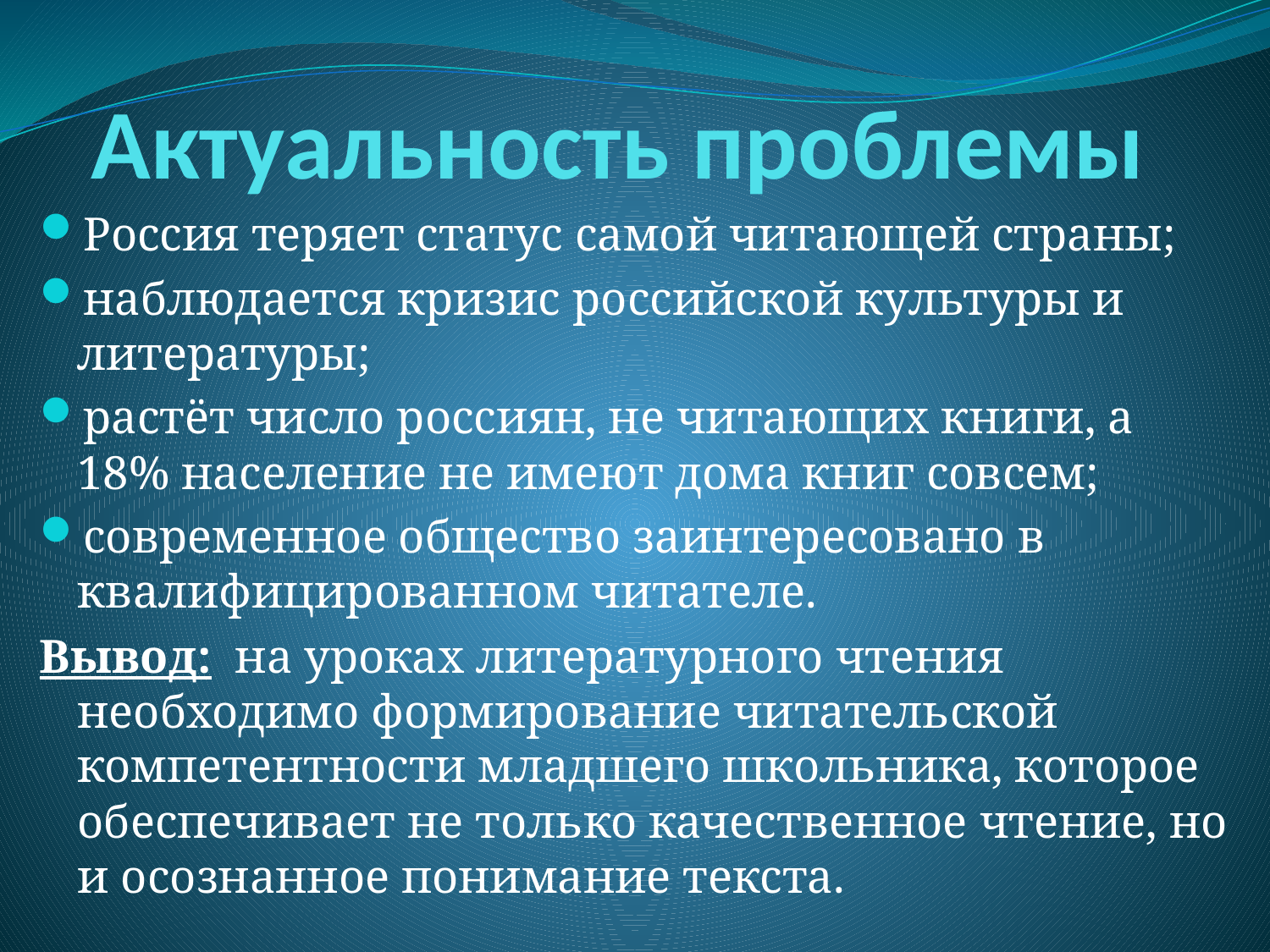

# Актуальность проблемы
Россия теряет статус самой читающей страны;
наблюдается кризис российской культуры и литературы;
растёт число россиян, не читающих книги, а 18% население не имеют дома книг совсем;
современное общество заинтересовано в квалифицированном читателе.
Вывод:  на уроках литературного чтения необходимо формирование читательской компетентности младшего школьника, которое обеспечивает не только качественное чтение, но и осознанное понимание текста.